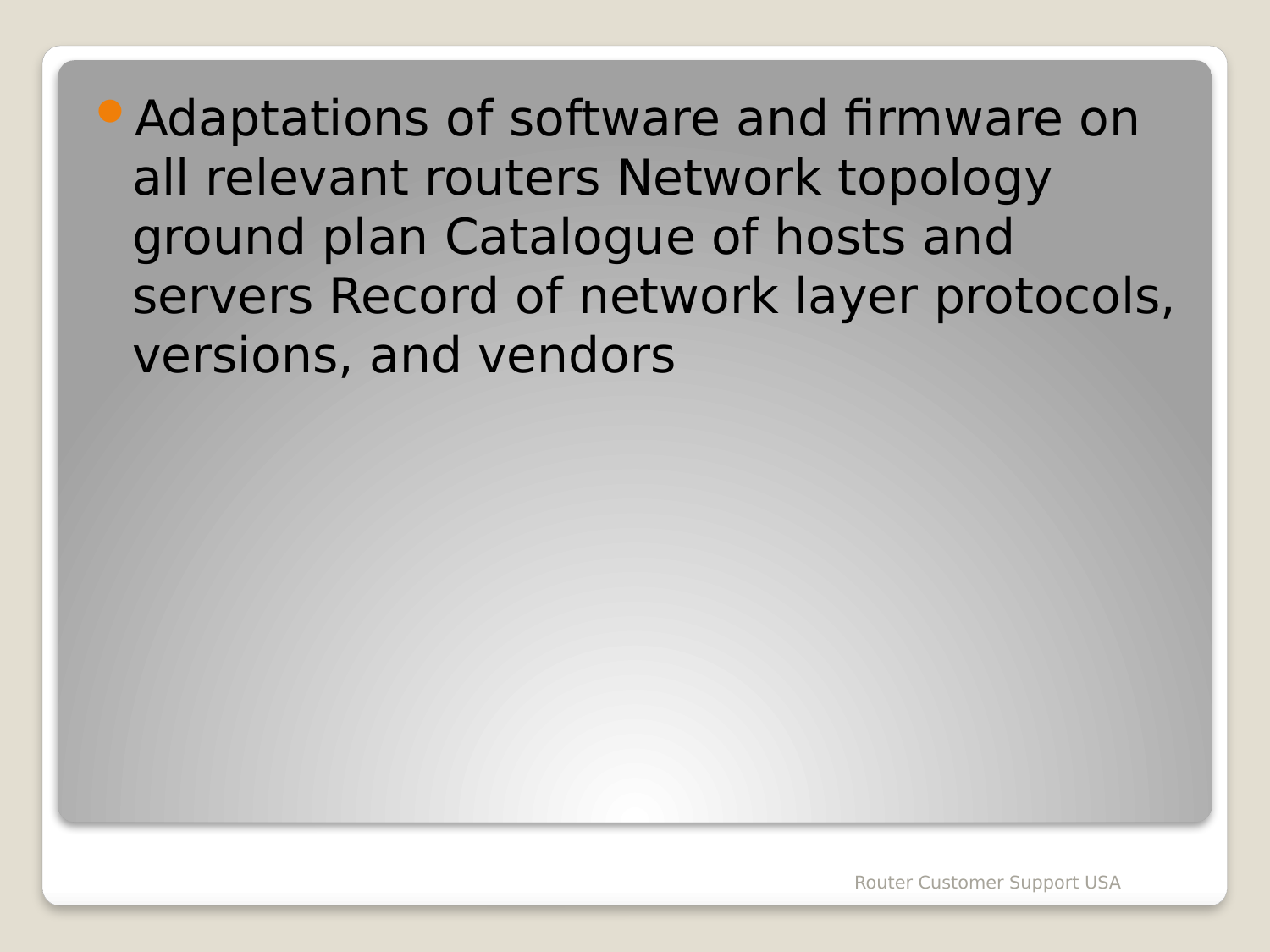

Adaptations of software and firmware on all relevant routers Network topology ground plan Catalogue of hosts and servers Record of network layer protocols, versions, and vendors
Router Customer Support USA